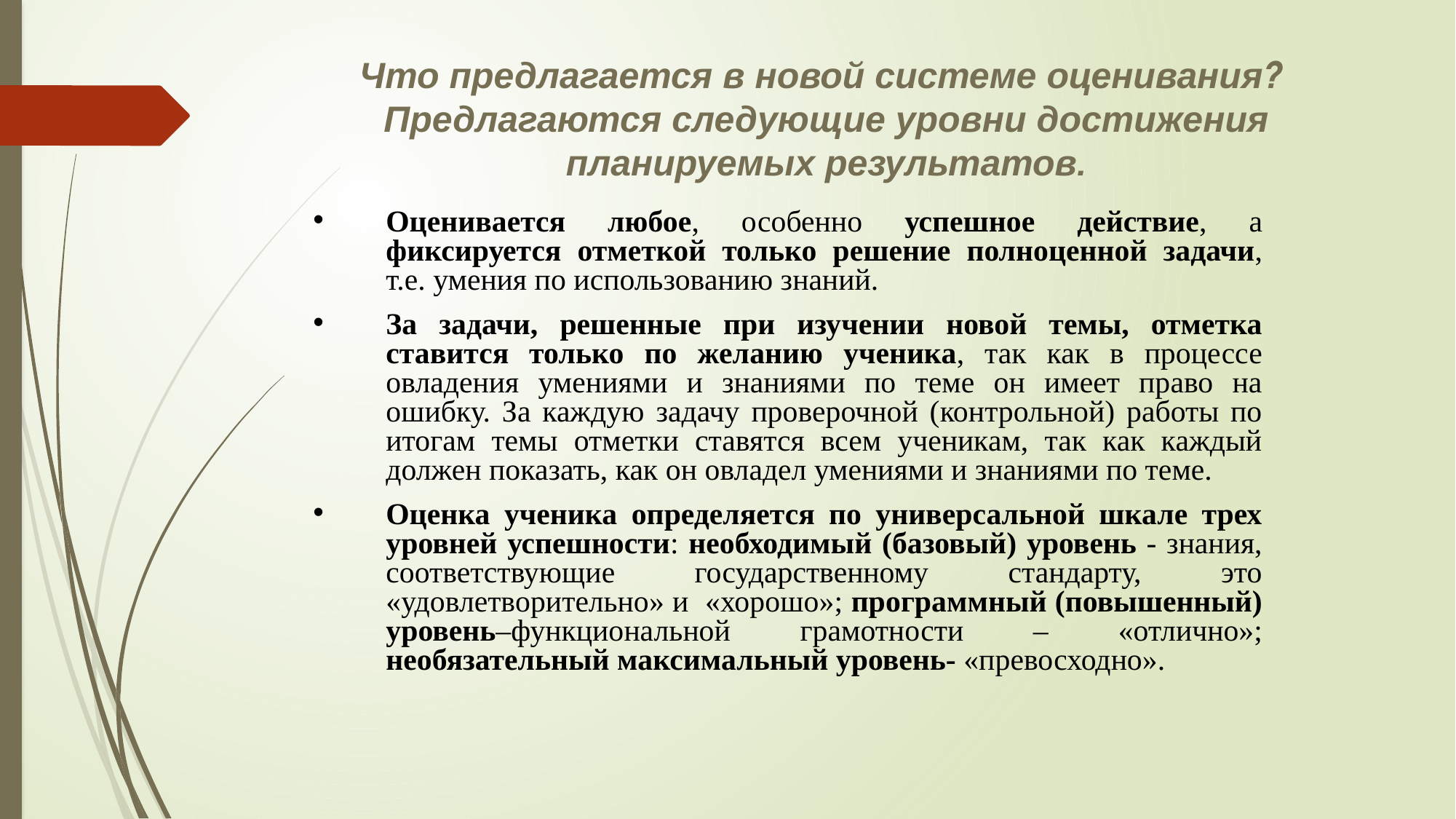

Что предлагается в новой системе оценивания?
Предлагаются следующие уровни достижения планируемых результатов.

Оценивается любое, особенно успешное действие, а фиксируется отметкой только решение полноценной задачи, т.е. умения по использованию знаний.
За задачи, решенные при изучении новой темы, отметка ставится только по желанию ученика, так как в процессе овладения умениями и знаниями по теме он имеет право на ошибку. За каждую задачу проверочной (контрольной) работы по итогам темы отметки ставятся всем ученикам, так как каждый должен показать, как он овладел умениями и знаниями по теме.
Оценка ученика определяется по универсальной шкале трех уровней успешности: необходимый (базовый) уровень - знания, соответствующие государственному стандарту, это «удовлетворительно» и  «хорошо»; программный (повышенный) уровень–функциональной грамотности – «отлично»; необязательный максимальный уровень- «превосходно».